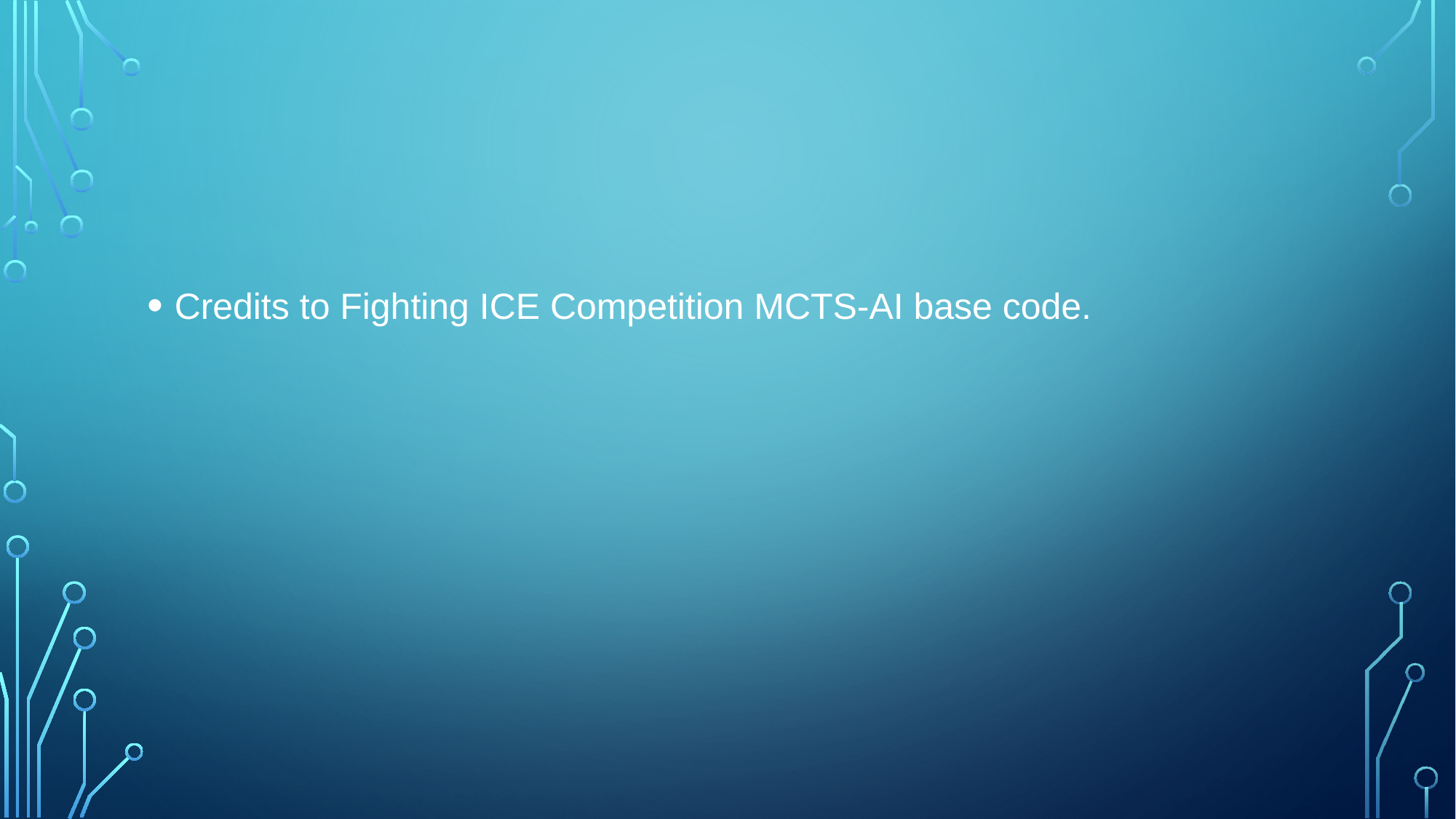

#
Credits to Fighting ICE Competition MCTS-AI base code.